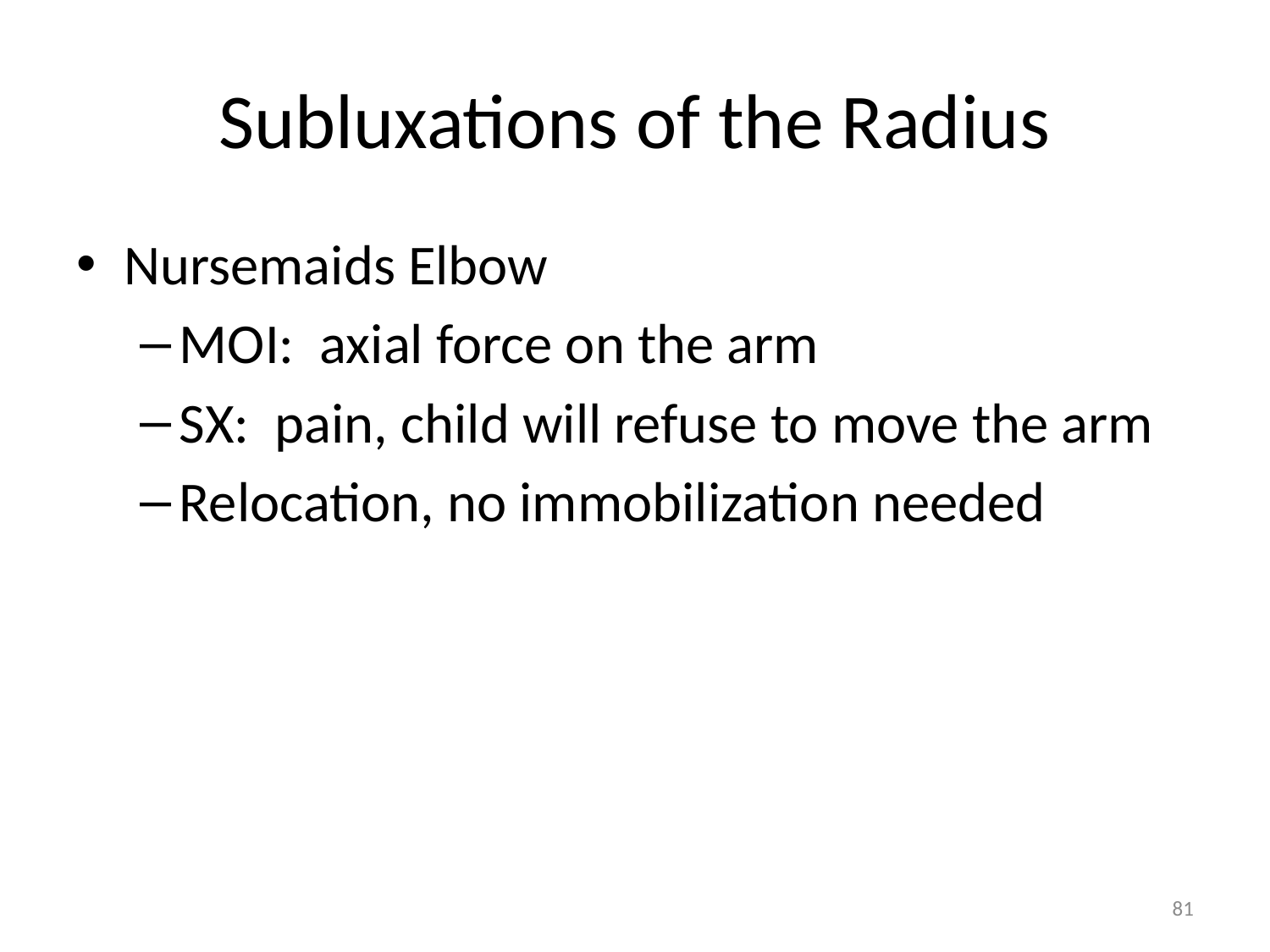

# Subluxations of the Radius
Nursemaids Elbow
MOI:  axial force on the arm
SX:  pain, child will refuse to move the arm
Relocation, no immobilization needed

81